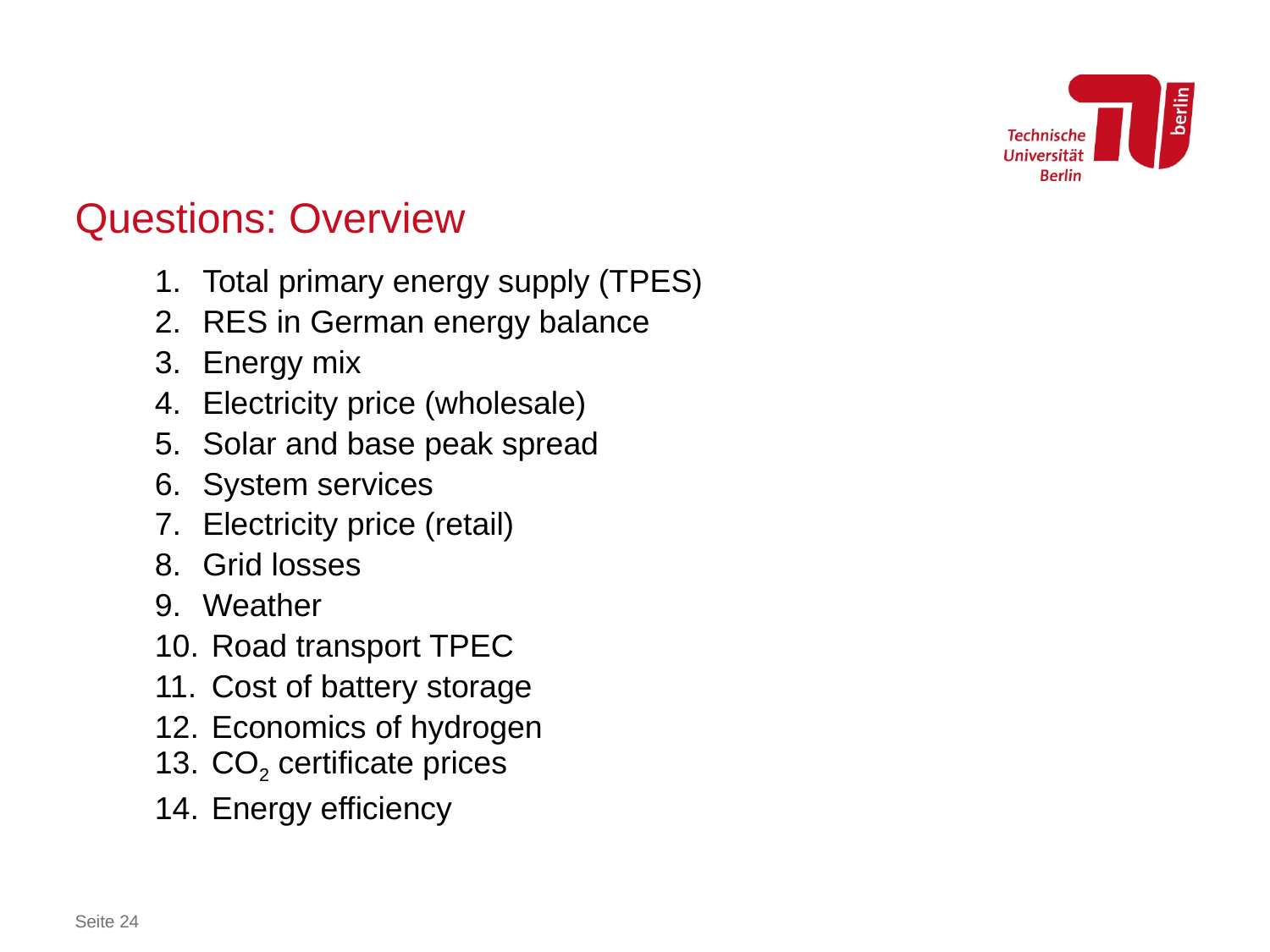

# Questions: Overview
Total primary energy supply (TPES)
RES in German energy balance
Energy mix
Electricity price (wholesale)
Solar and base peak spread
System services
Electricity price (retail)
Grid losses
Weather
 Road transport TPEC
 Cost of battery storage
 Economics of hydrogen
 CO2 certificate prices
 Energy efficiency
Seite 24